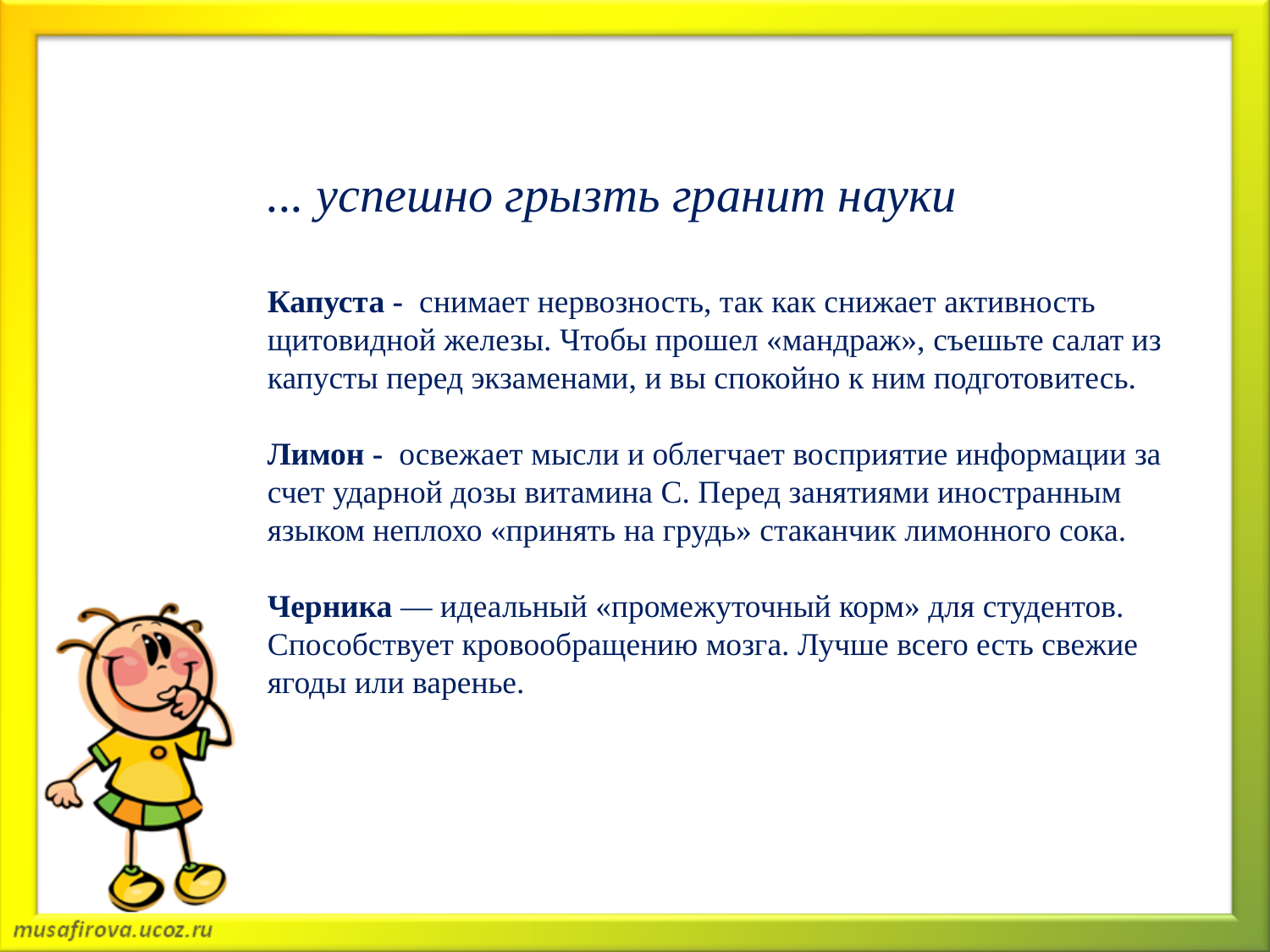

... успешно грызть гранит науки

Капуста -  снимает нервозность, так как снижает активность щитовидной железы. Чтобы прошел «мандраж», съешьте салат из капусты перед экзаменами, и вы спокойно к ним подготовитесь.

Лимон -  освежает мысли и облегчает восприятие информации за счет ударной дозы витамина С. Перед занятиями иностранным языком неплохо «принять на грудь» стаканчик лимонного сока.

Черника — идеальный «промежуточный корм» для студентов. Способствует кровообращению мозга. Лучше всего есть свежие ягоды или варенье.